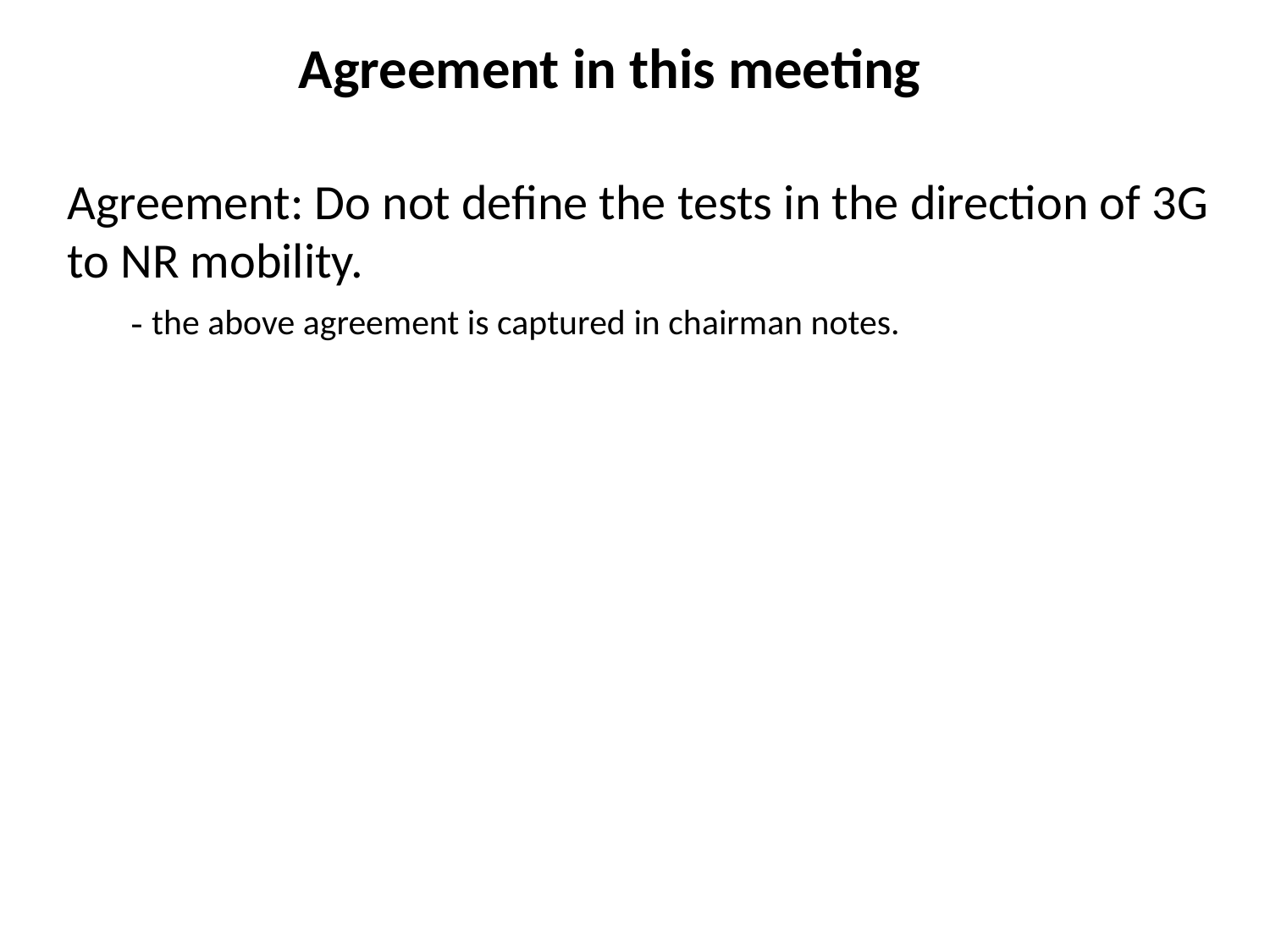

# Agreement in this meeting
Agreement: Do not define the tests in the direction of 3G to NR mobility.
- the above agreement is captured in chairman notes.